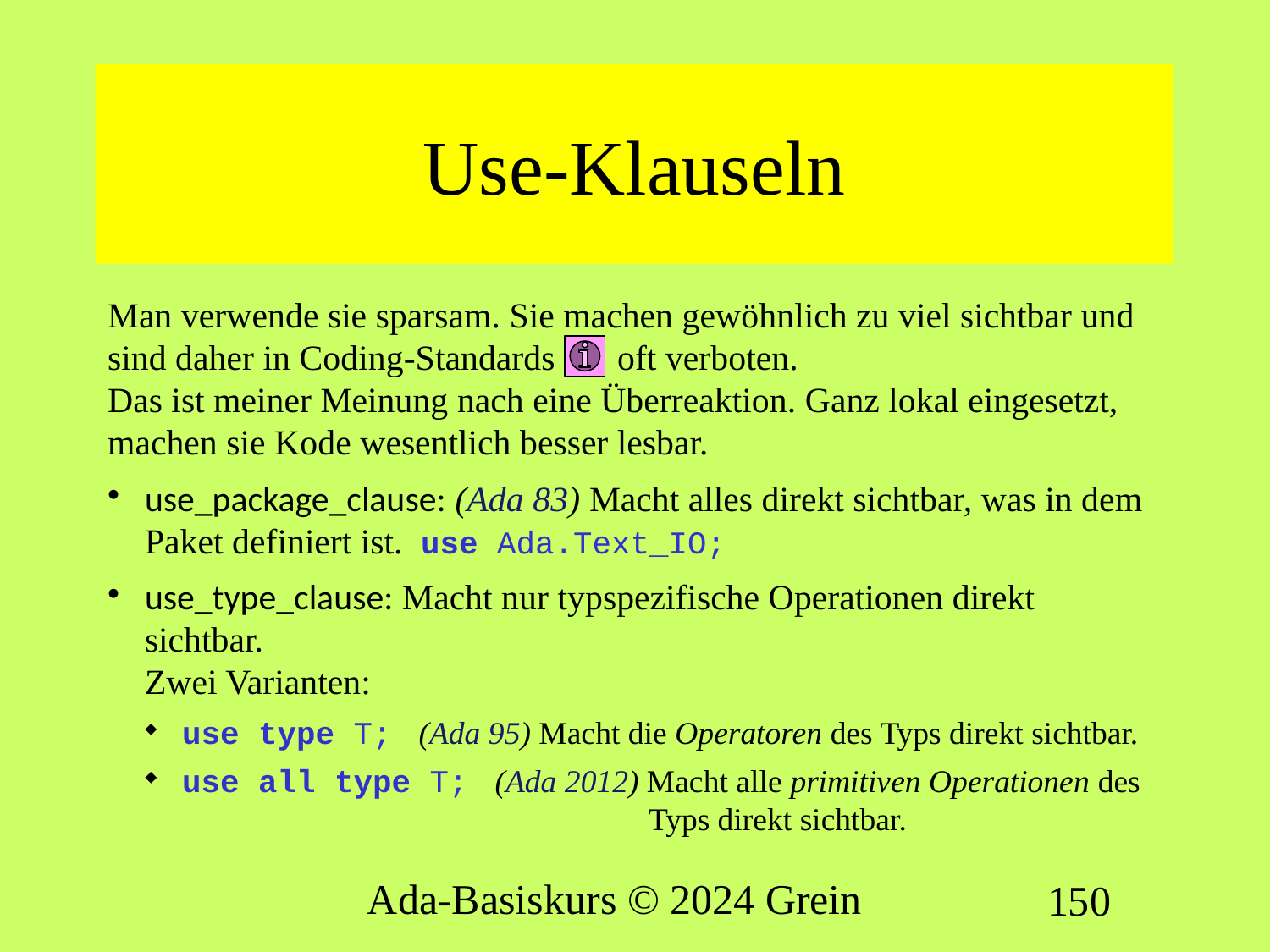

# Use-Klauseln
Man verwende sie sparsam. Sie machen gewöhnlich zu viel sichtbar und sind daher in Coding-Standards       oft verboten.
Das ist meiner Meinung nach eine Überreaktion. Ganz lokal eingesetzt, machen sie Kode wesentlich besser lesbar.
use_package_clause: (Ada 83) Macht alles direkt sichtbar, was in dem Paket definiert ist.  use Ada.Text_IO;
use_type_clause: Macht nur typspezifische Operationen direkt sichtbar.
Zwei Varianten:
use type T;  (Ada 95) Macht die Operatoren des Typs direkt sichtbar.
use all type T;  (Ada 2012) Macht alle primitiven Operationen des
                                                          Typs direkt sichtbar.

Ada-Basiskurs © 2024 Grein
150